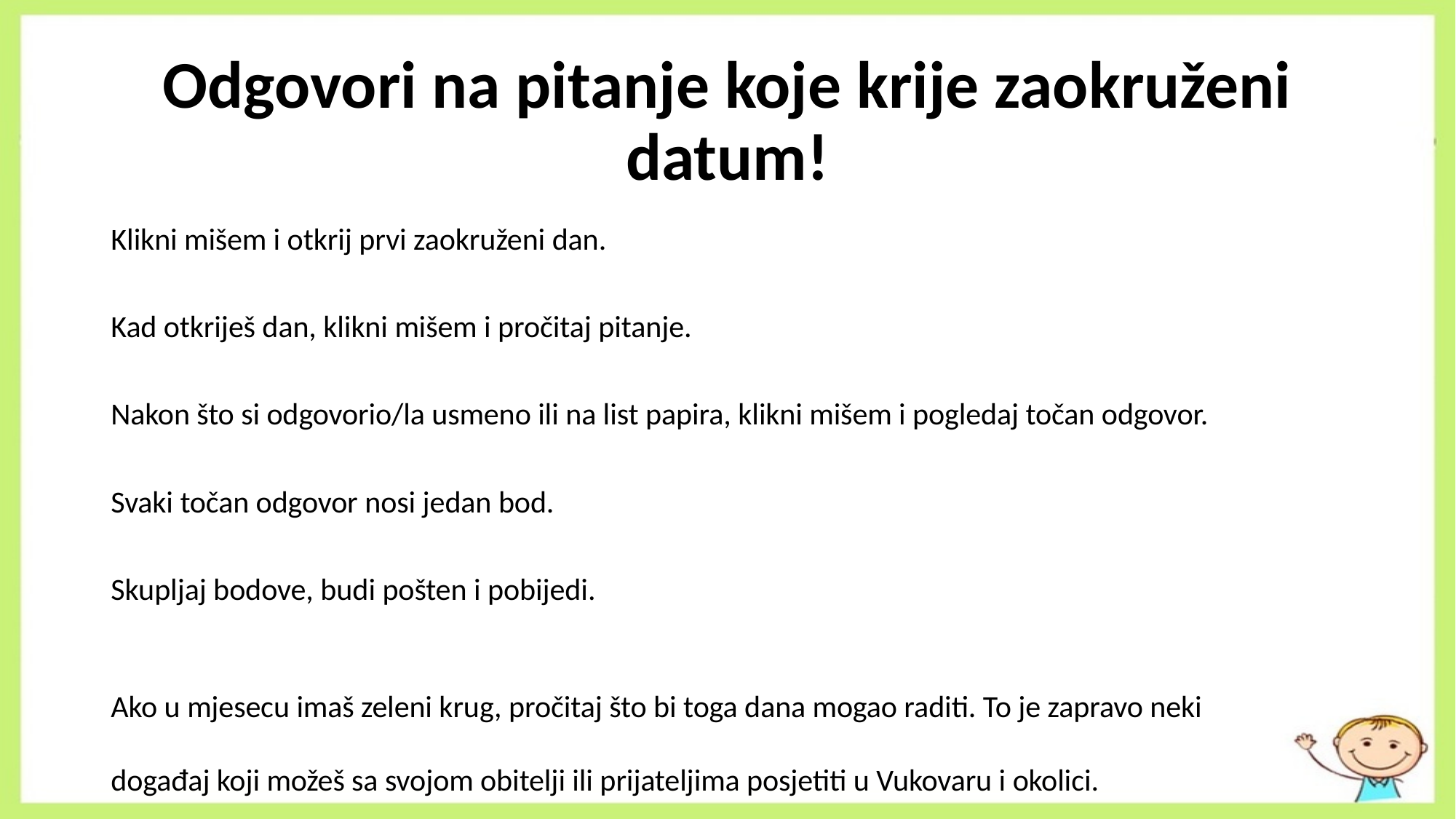

# Odgovori na pitanje koje krije zaokruženi datum!
Klikni mišem i otkrij prvi zaokruženi dan.

Kad otkriješ dan, klikni mišem i pročitaj pitanje.

Nakon što si odgovorio/la usmeno ili na list papira, klikni mišem i pogledaj točan odgovor.

Svaki točan odgovor nosi jedan bod.

Skupljaj bodove, budi pošten i pobijedi.

Ako u mjesecu imaš zeleni krug, pročitaj što bi toga dana mogao raditi. To je zapravo neki
događaj koji možeš sa svojom obitelji ili prijateljima posjetiti u Vukovaru i okolici.